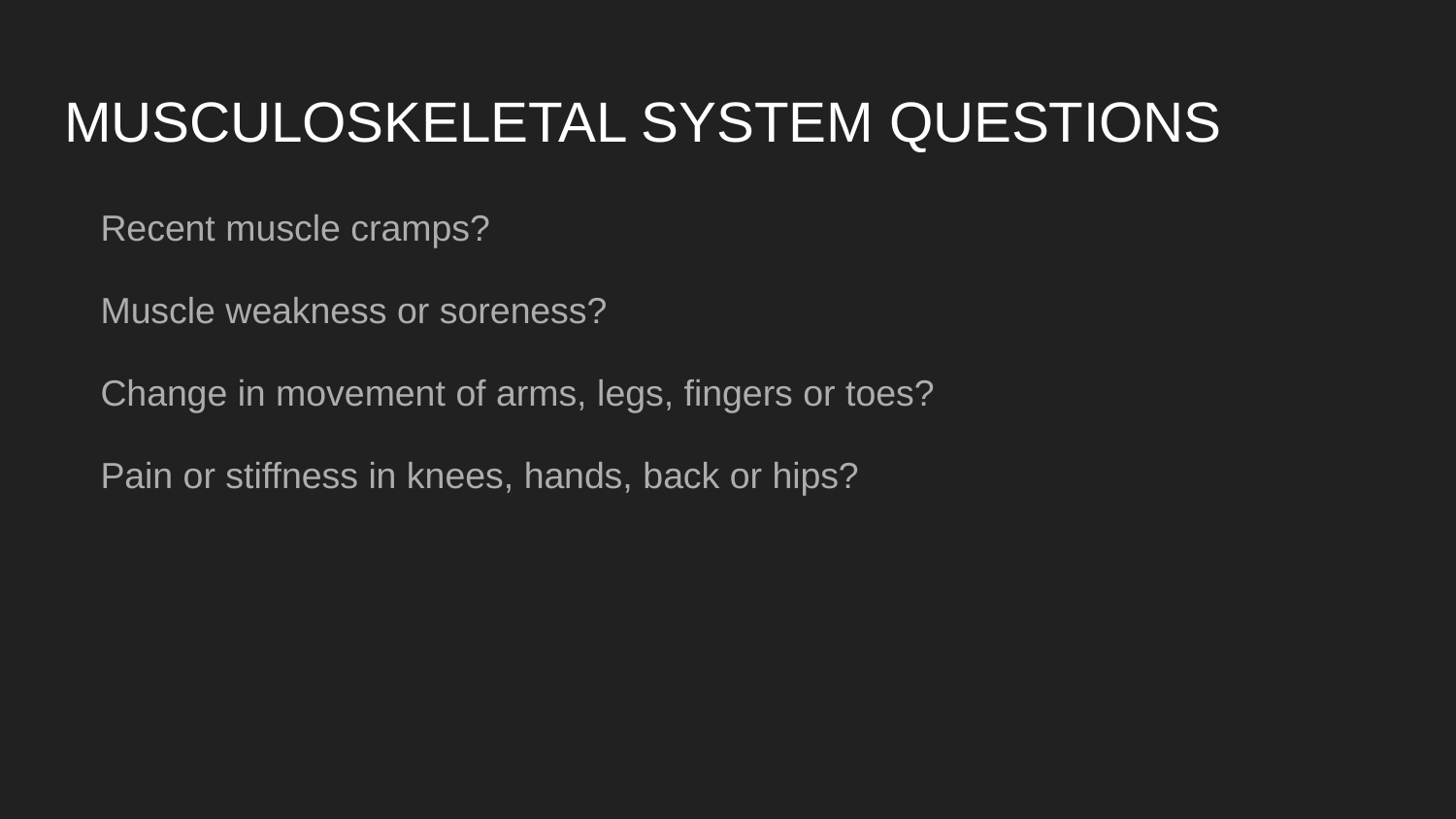

# MUSCULOSKELETAL SYSTEM QUESTIONS
Recent muscle cramps?
Muscle weakness or soreness?
Change in movement of arms, legs, fingers or toes?
Pain or stiffness in knees, hands, back or hips?